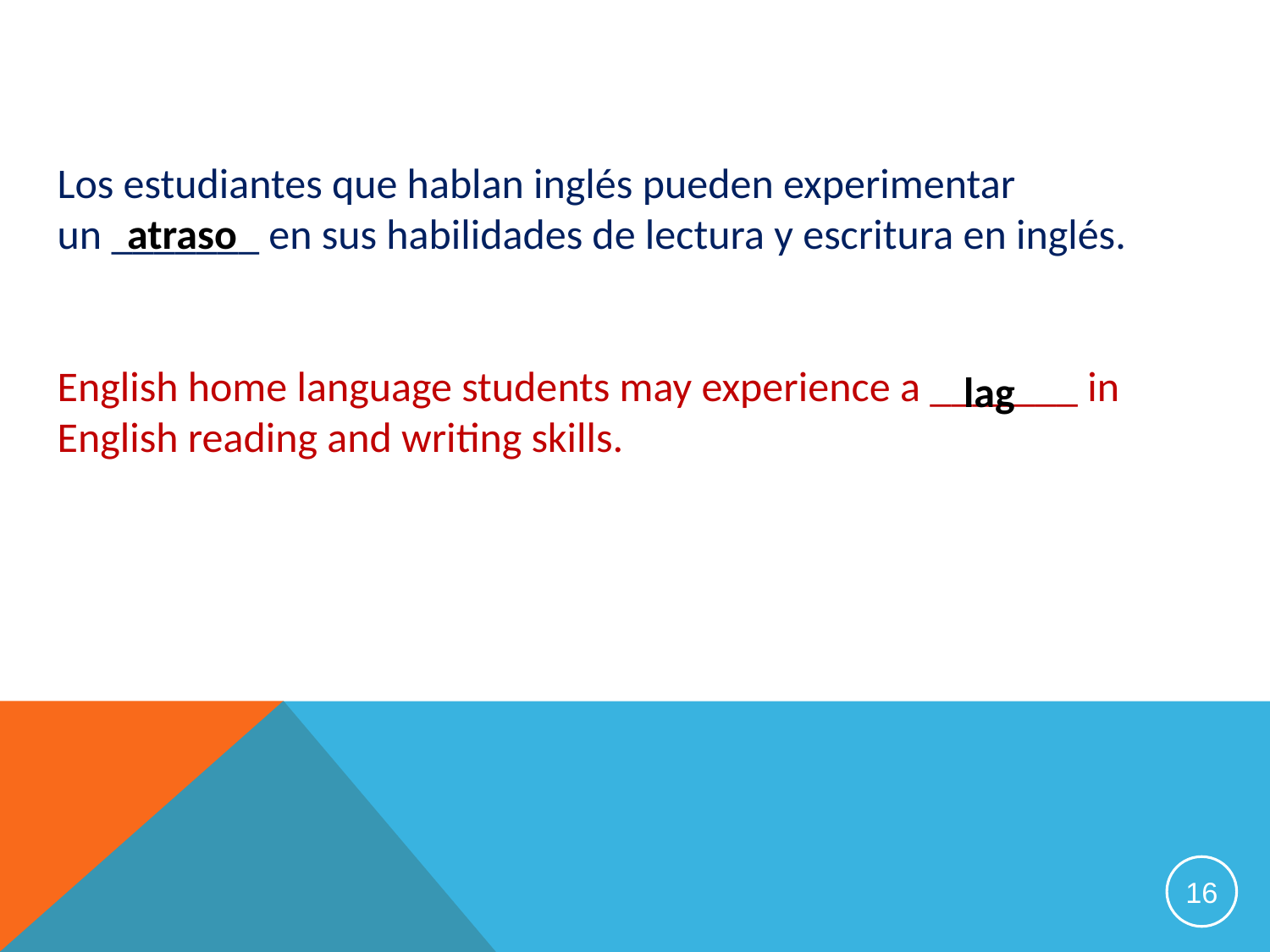

Los estudiantes que hablan inglés pueden experimentar
un _______ en sus habilidades de lectura y escritura en inglés.

English home language students may experience a _______ in English reading and writing skills.
atraso
lag
16